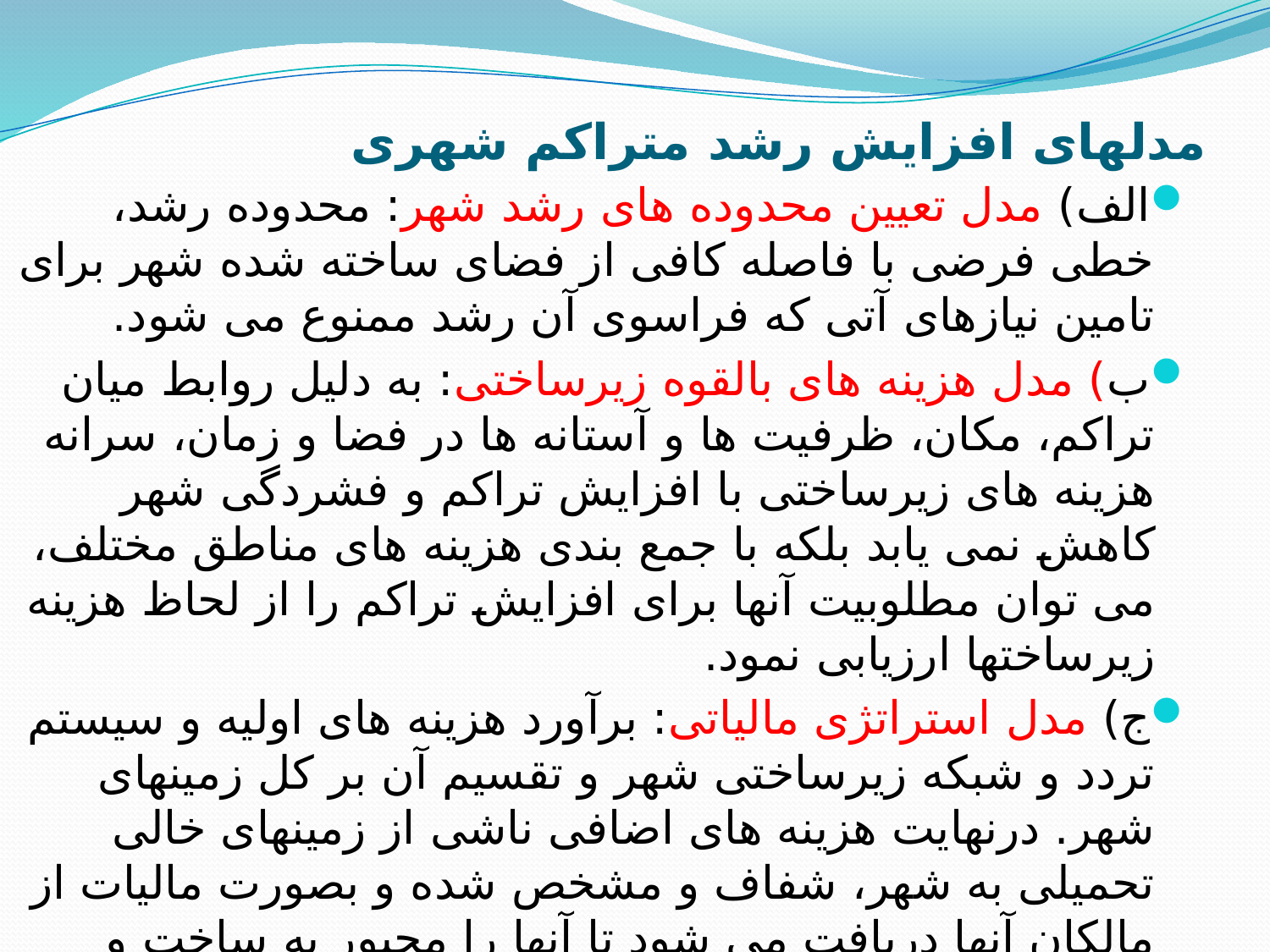

# مدلهای افزایش رشد متراکم شهری
الف) مدل تعیین محدوده های رشد شهر: محدوده رشد، خطی فرضی با فاصله کافی از فضای ساخته شده شهر برای تامین نیازهای آتی که فراسوی آن رشد ممنوع می شود.
ب) مدل هزینه های بالقوه زیرساختی: به دلیل روابط میان تراکم، مکان، ظرفیت ها و آستانه ها در فضا و زمان، سرانه هزینه های زیرساختی با افزایش تراکم و فشردگی شهر کاهش نمی یابد بلکه با جمع بندی هزینه های مناطق مختلف، می توان مطلوبیت آنها برای افزایش تراکم را از لحاظ هزینه زیرساختها ارزیابی نمود.
ج) مدل استراتژی مالیاتی: برآورد هزینه های اولیه و سیستم تردد و شبکه زیرساختی شهر و تقسیم آن بر کل زمینهای شهر. درنهایت هزینه های اضافی ناشی از زمینهای خالی تحمیلی به شهر، شفاف و مشخص شده و بصورت مالیات از مالکان آنها دریافت می شود تا آنها را مجبور به ساخت و افزایش تراکم شهری کند.